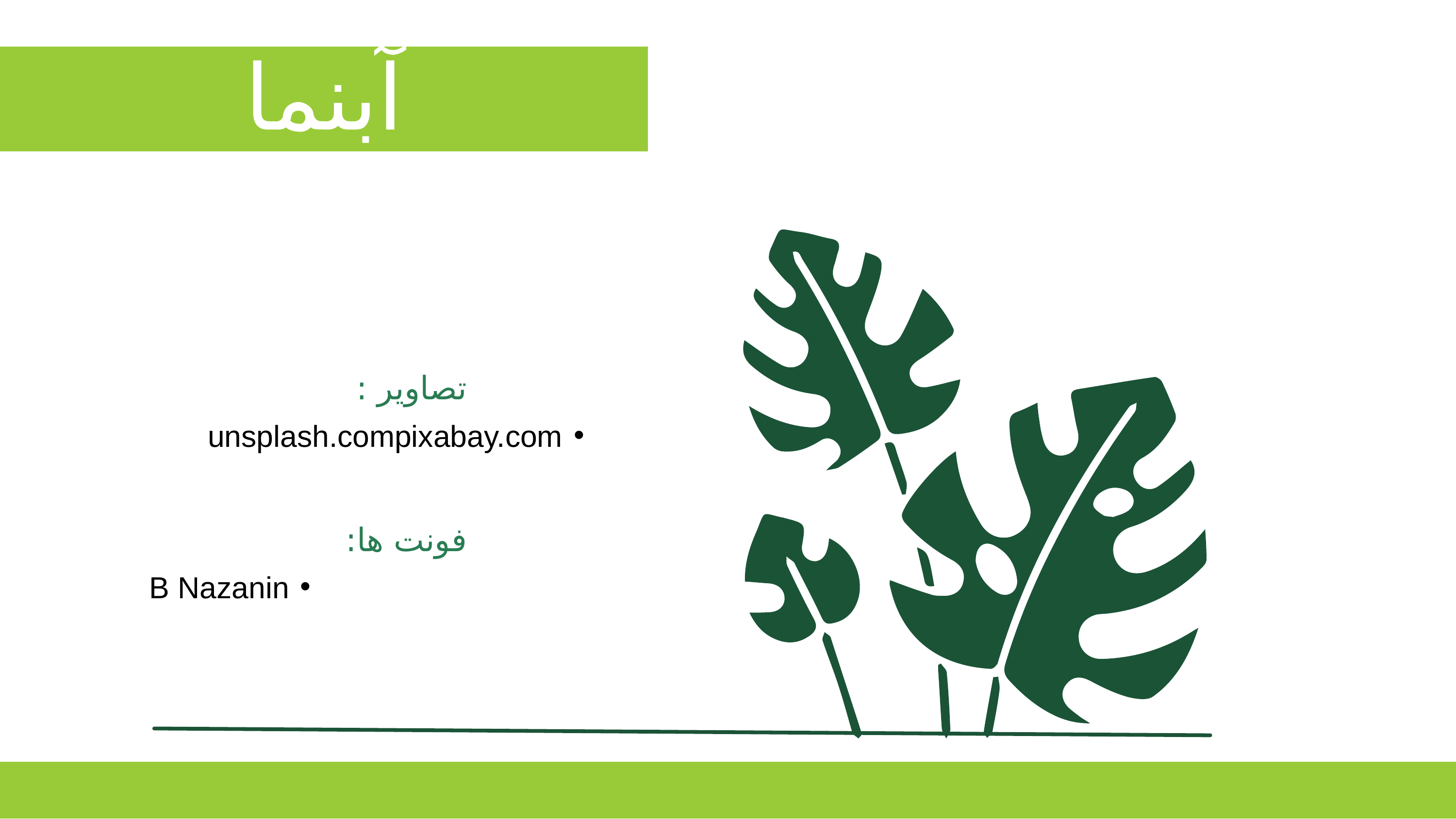

آبنما

تصاویر :

unsplash.compixabay.com

فونت ها:

B Nazanin